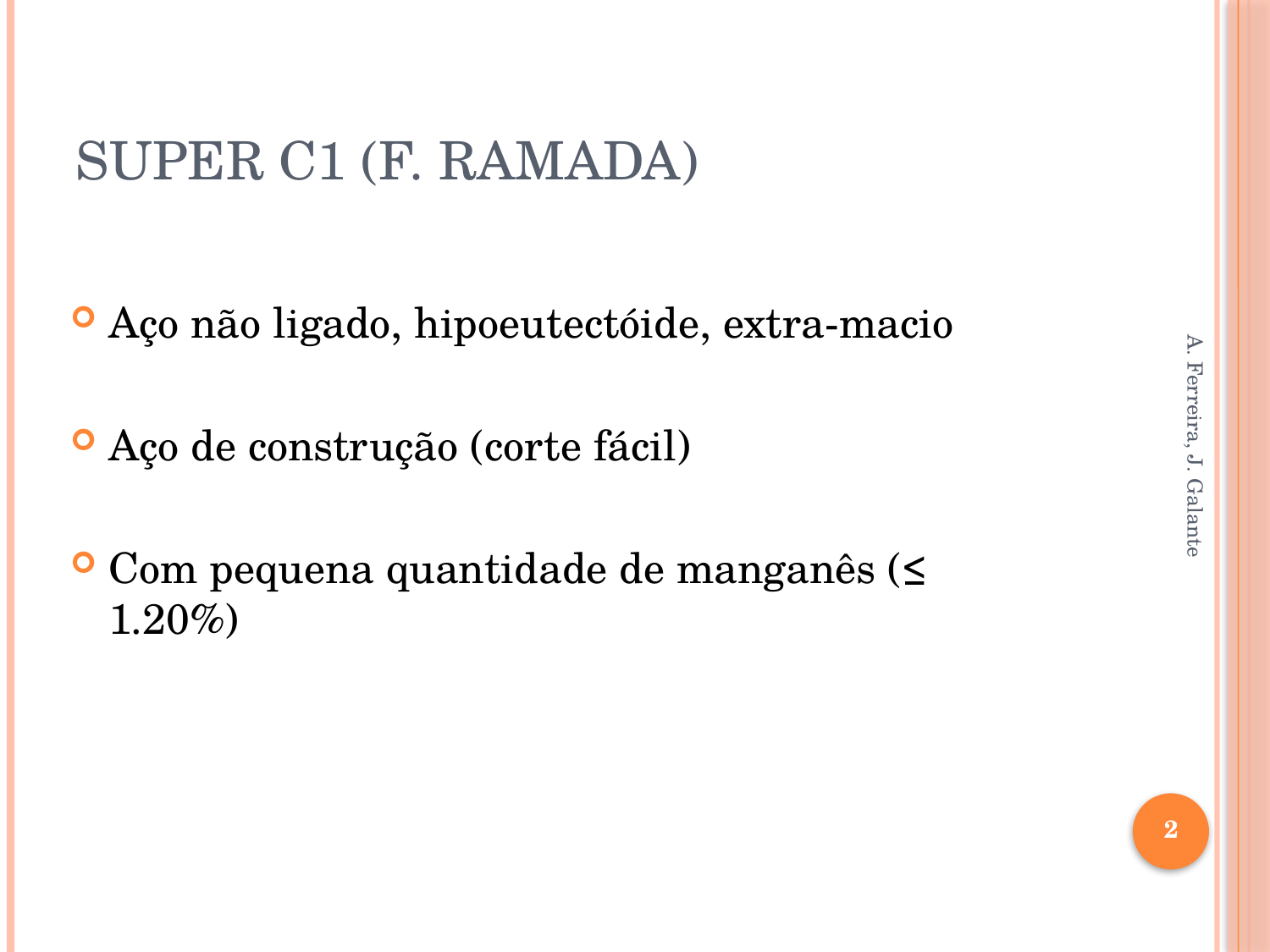

# Super C1 (F. Ramada)
Aço não ligado, hipoeutectóide, extra-macio

Aço de construção (corte fácil)

Com pequena quantidade de manganês (≤ 1.20%)

A. Ferreira, J. Galante
2